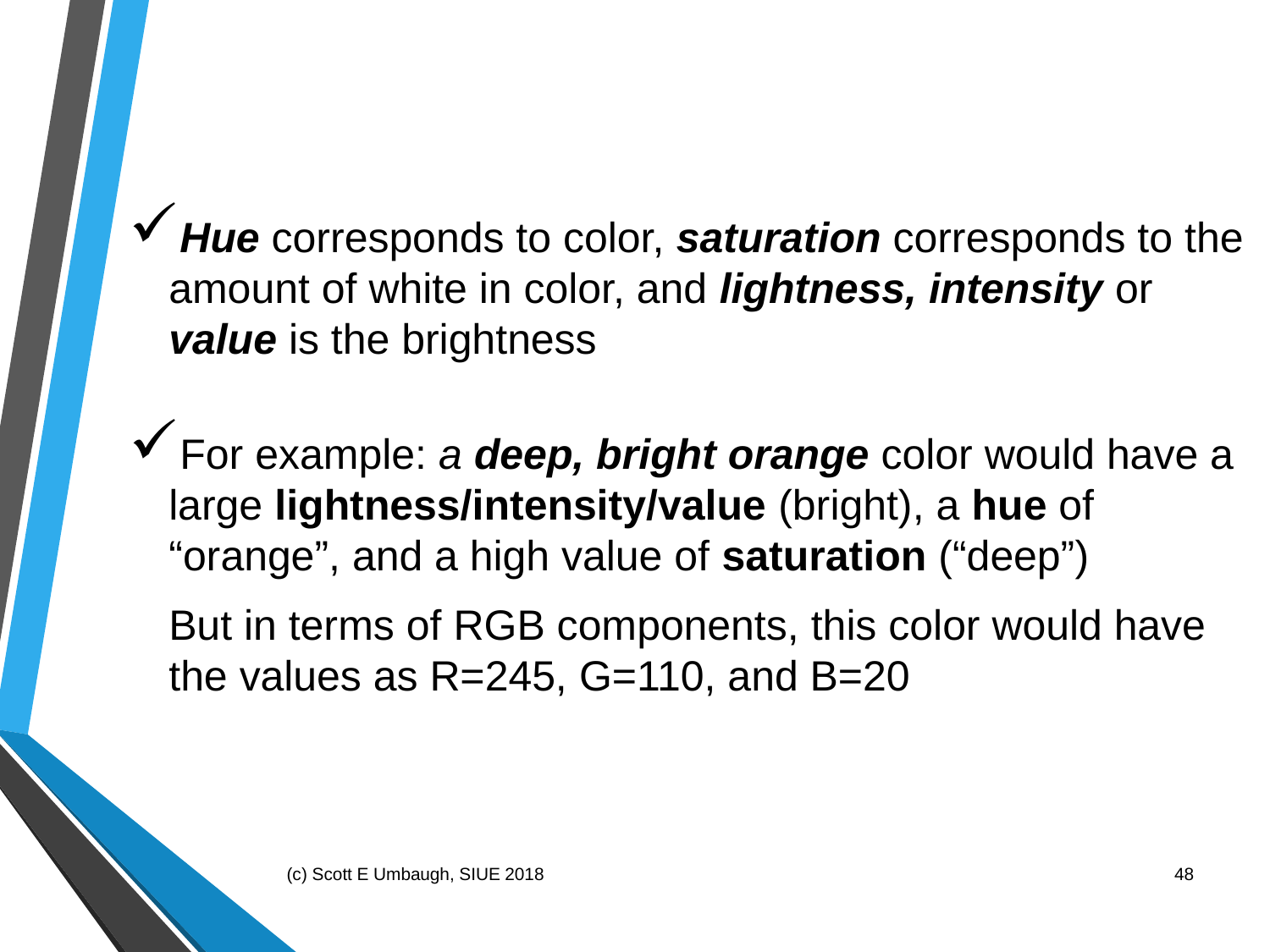

Hue corresponds to color, saturation corresponds to the amount of white in color, and lightness, intensity or value is the brightness

For example: a deep, bright orange color would have a large lightness/intensity/value (bright), a hue of “orange”, and a high value of saturation (“deep”)
	But in terms of RGB components, this color would have the values as R=245, G=110, and B=20
(c) Scott E Umbaugh, SIUE 2018
48